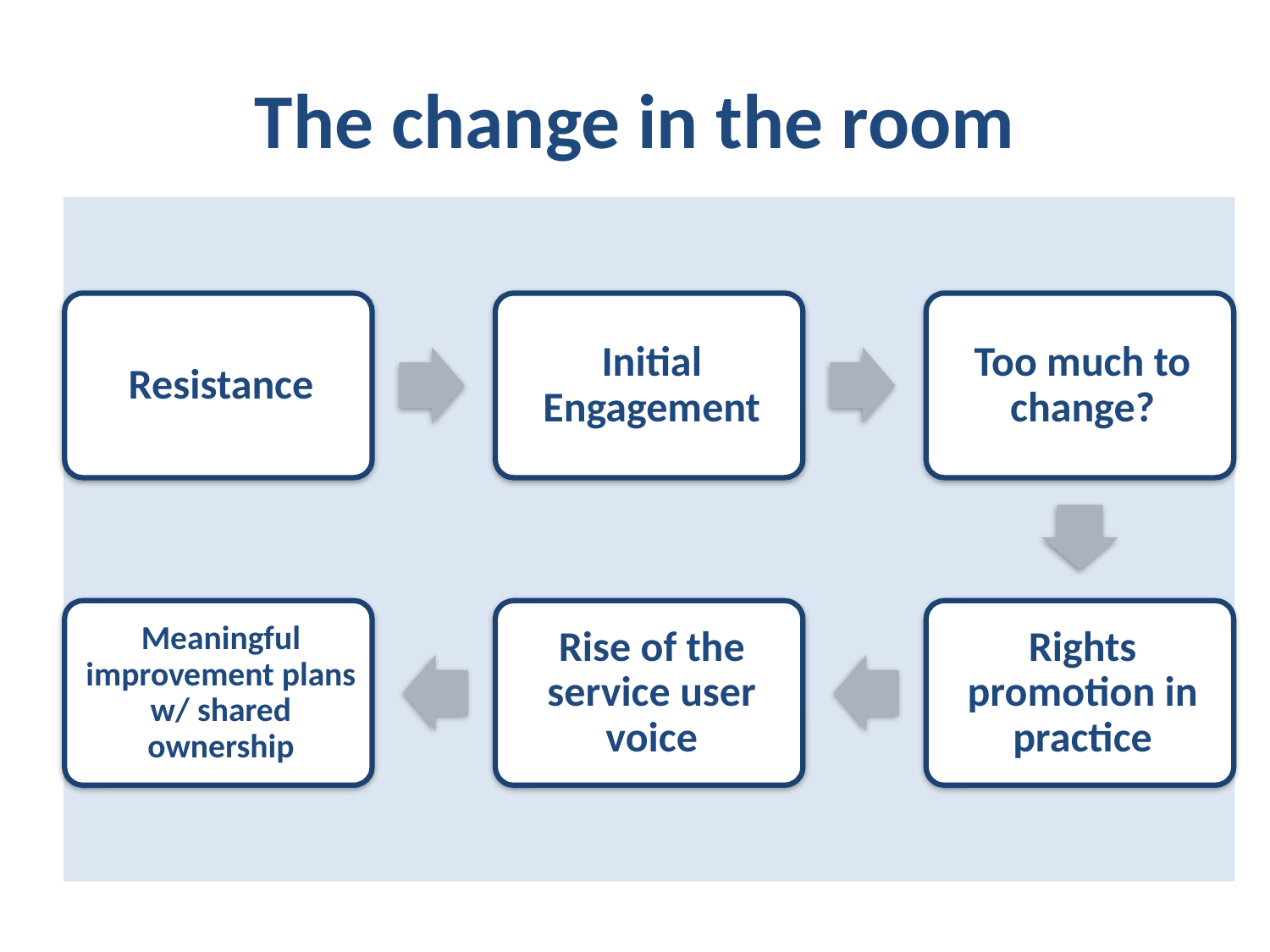

# The change in the room
Resistance

Initial Engagement

Too much to change?

Rights promotion in practice

Rise of the service user voice

Meaningful improvement plans w/ shared ownership